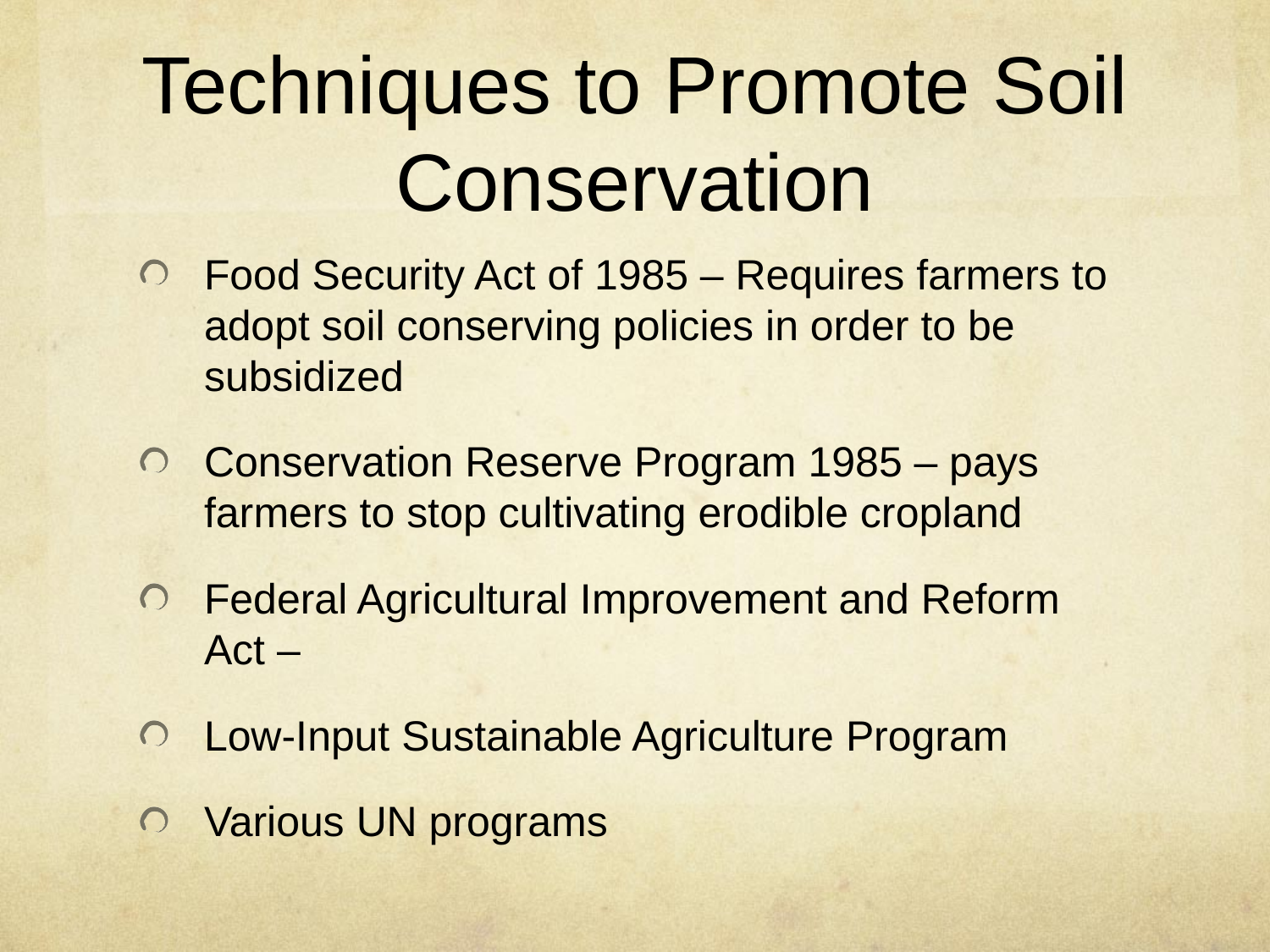

# Techniques to Promote Soil Conservation
Food Security Act of 1985 – Requires farmers to adopt soil conserving policies in order to be subsidized
Conservation Reserve Program 1985 – pays farmers to stop cultivating erodible cropland
Federal Agricultural Improvement and Reform Act –
Low-Input Sustainable Agriculture Program
Various UN programs